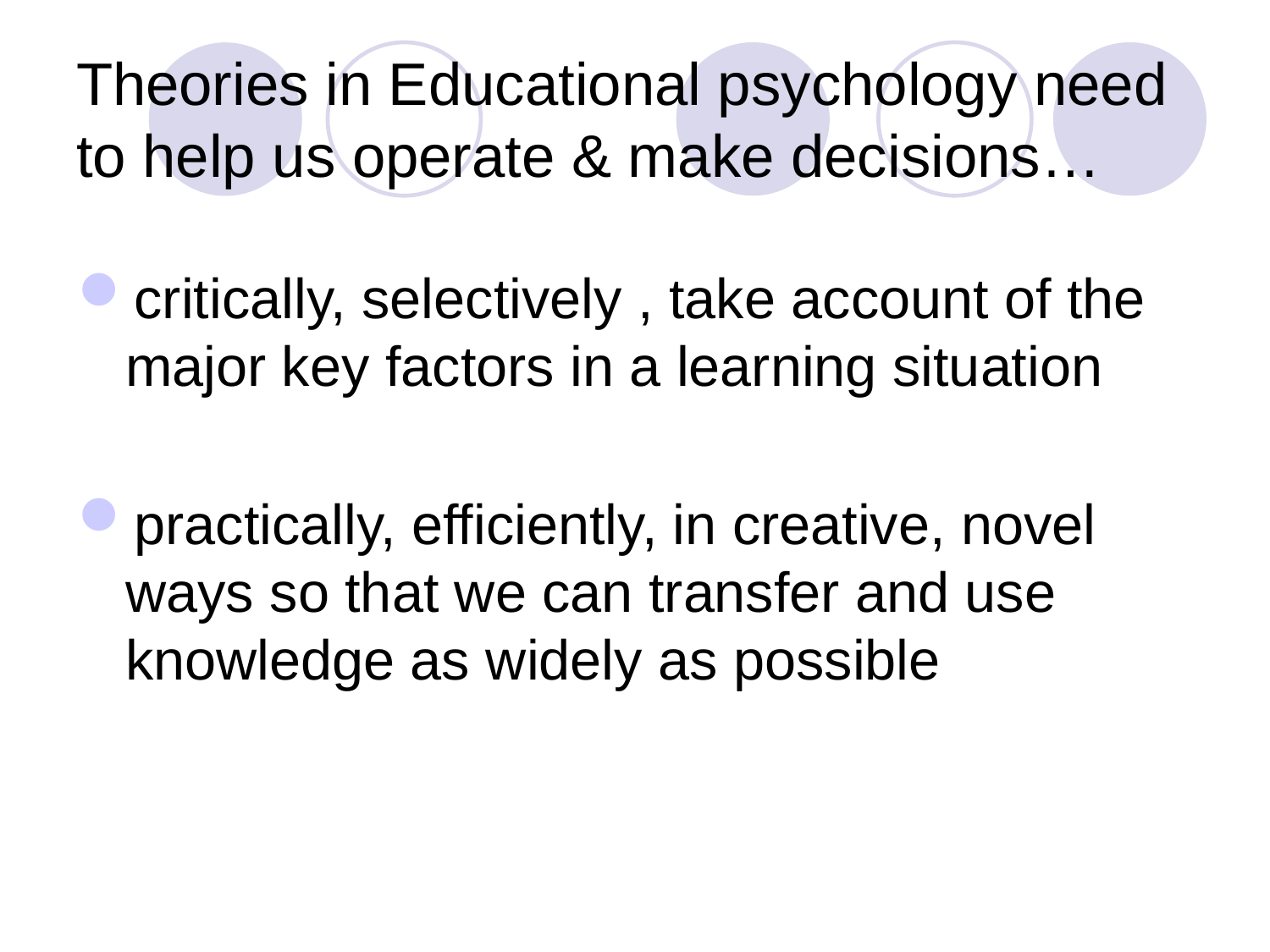

# Theories in Educational psychology need to help us operate & make decisions…
critically, selectively , take account of the major key factors in a learning situation

practically, efficiently, in creative, novel ways so that we can transfer and use knowledge as widely as possible